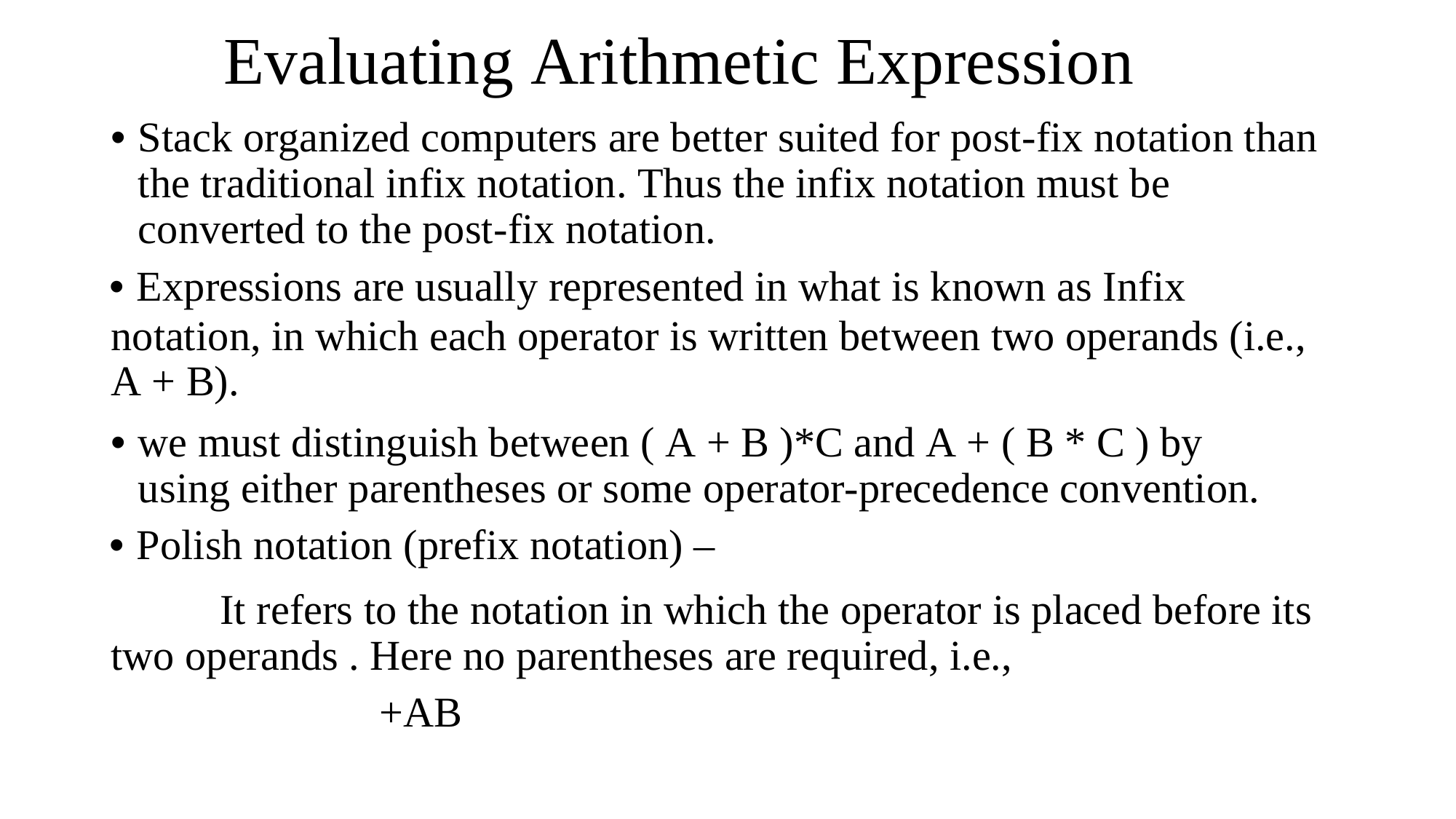

Evaluating Arithmetic Expression
• Stack organized computers are better suited for post-fix notation than the traditional infix notation. Thus the infix notation must be converted to the post-fix notation.
• Expressions are usually represented in what is known as Infix
notation, in which each operator is written between two operands (i.e.,
A + B).
• we must distinguish between ( A + B )*C and A + ( B * C ) by using either parentheses or some operator-precedence convention.
• Polish notation (prefix notation) –
It refers to the notation in which the operator is placed before its two operands . Here no parentheses are required, i.e.,
+AB